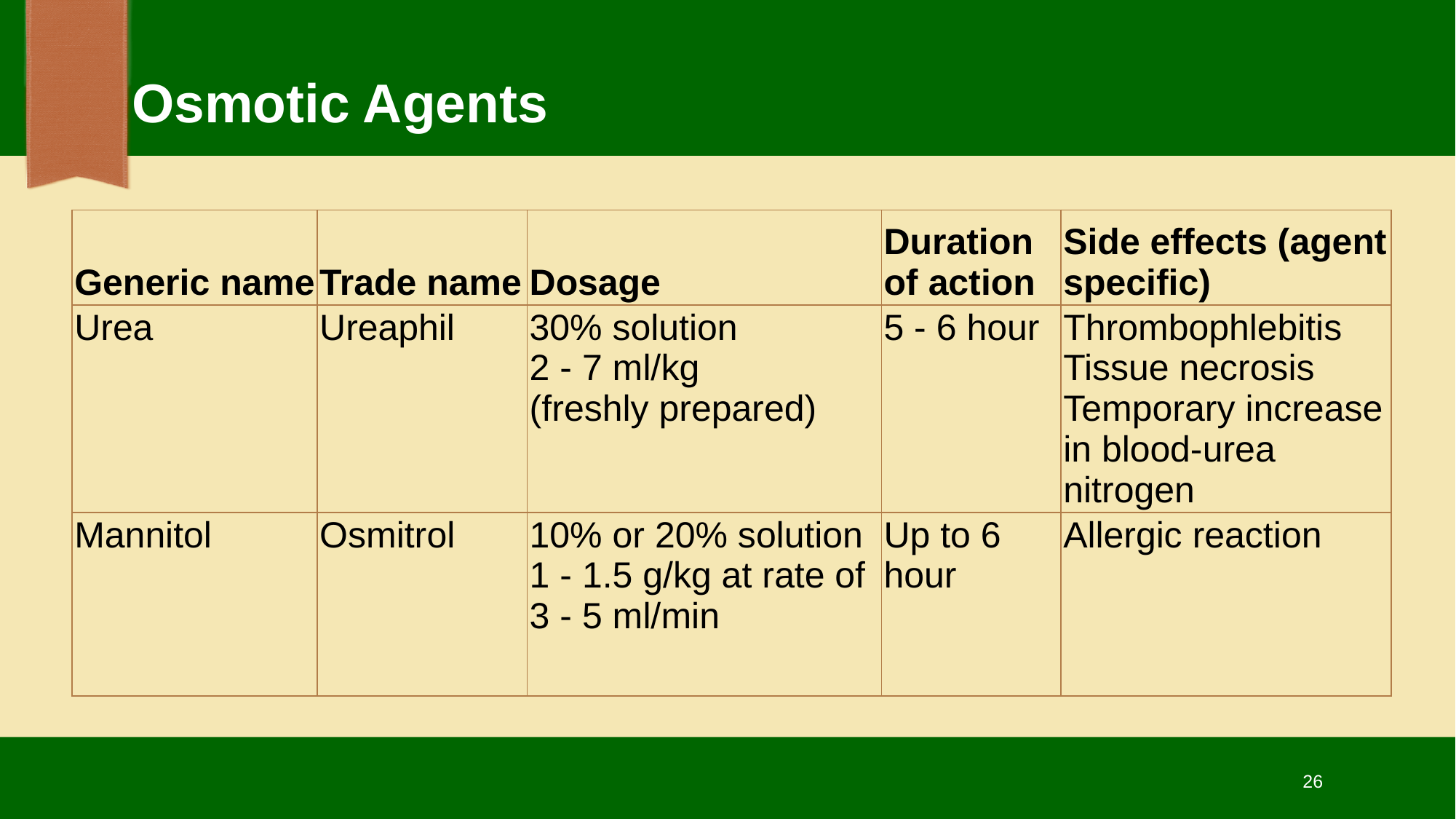

# Osmotic Agents
| Generic name | Trade name | Dosage | Duration of action | Side effects (agent specific) |
| --- | --- | --- | --- | --- |
| Urea | Ureaphil | 30% solution 2 - 7 ml/kg (freshly prepared) | 5 - 6 hour | Thrombophlebitis Tissue necrosis Temporary increase in blood-urea nitrogen |
| Mannitol | Osmitrol | 10% or 20% solution 1 - 1.5 g/kg at rate of 3 - 5 ml/min | Up to 6 hour | Allergic reaction |
26